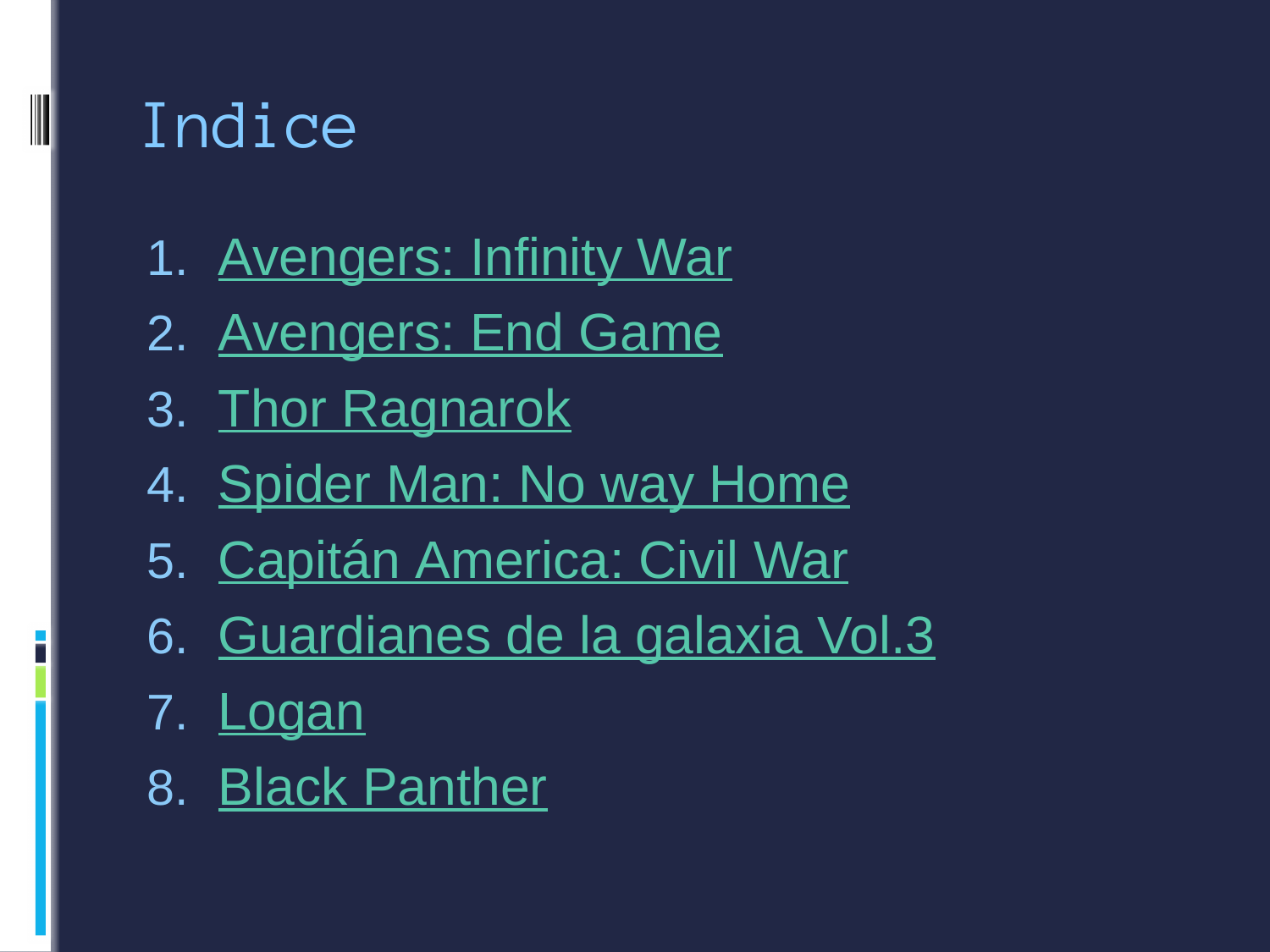

# Indice
Avengers: Infinity War
Avengers: End Game
Thor Ragnarok
Spider Man: No way Home
Capitán America: Civil War
Guardianes de la galaxia Vol.3
Logan
Black Panther